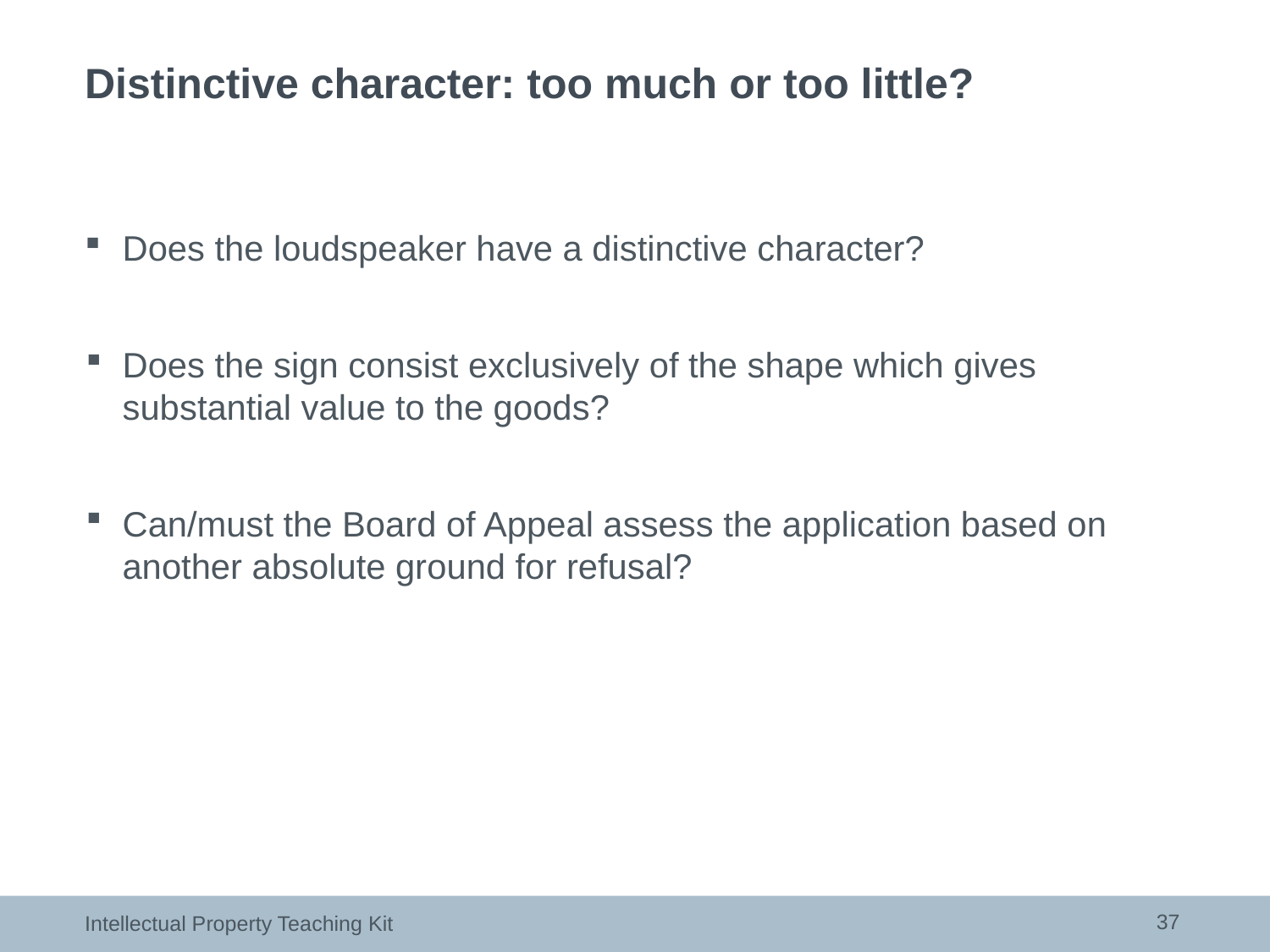

# Distinctive character: too much or too little?
Does the loudspeaker have a distinctive character?

Does the sign consist exclusively of the shape which gives substantial value to the goods?

Can/must the Board of Appeal assess the application based on another absolute ground for refusal?

37
Intellectual Property Teaching Kit